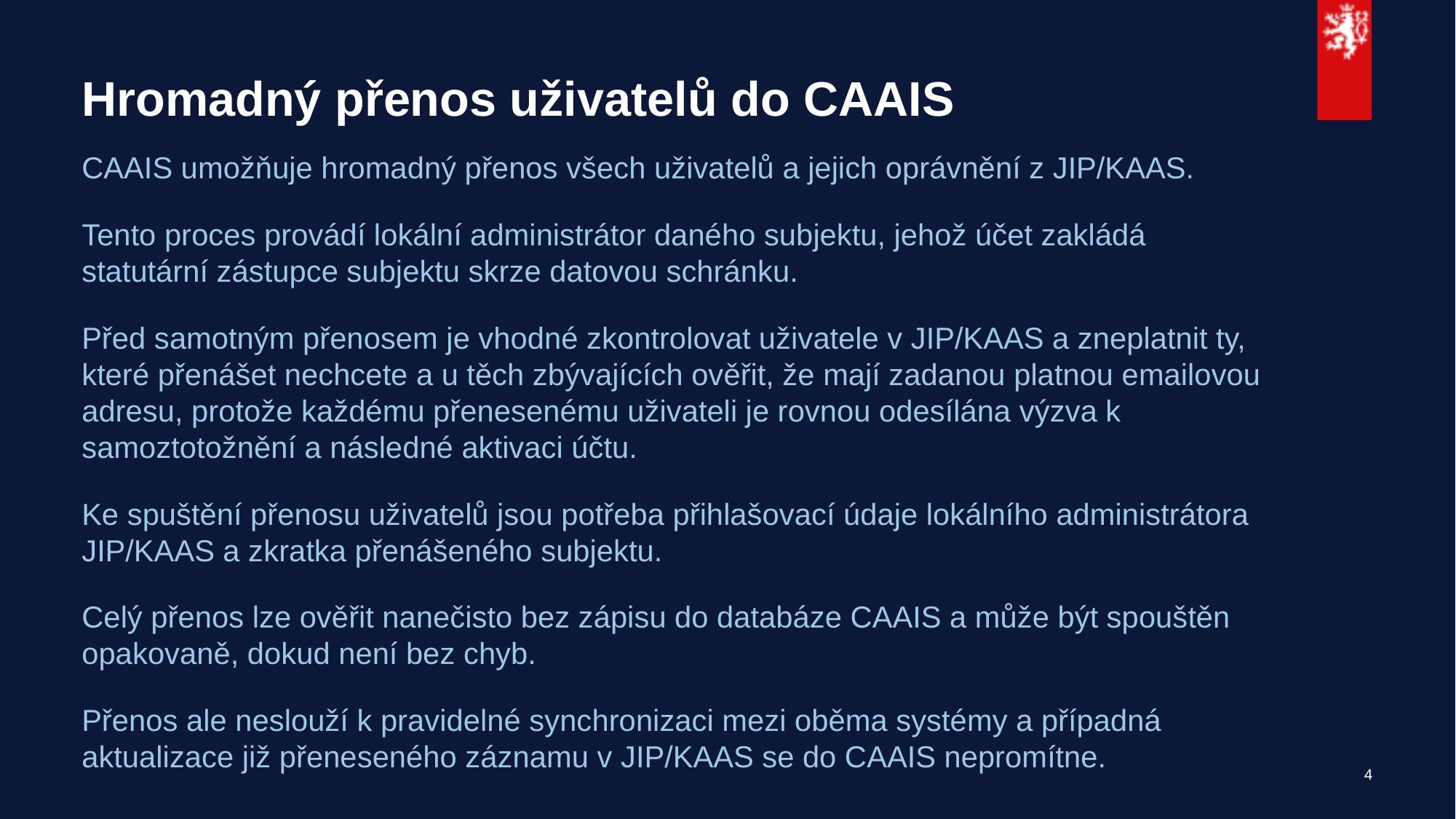

# Hromadný přenos uživatelů do CAAIS
CAAIS umožňuje hromadný přenos všech uživatelů a jejich oprávnění z JIP/KAAS.
Tento proces provádí lokální administrátor daného subjektu, jehož účet zakládá statutární zástupce subjektu skrze datovou schránku.
Před samotným přenosem je vhodné zkontrolovat uživatele v JIP/KAAS a zneplatnit ty, které přenášet nechcete a u těch zbývajících ověřit, že mají zadanou platnou emailovou adresu, protože každému přenesenému uživateli je rovnou odesílána výzva k samoztotožnění a následné aktivaci účtu.
Ke spuštění přenosu uživatelů jsou potřeba přihlašovací údaje lokálního administrátora JIP/KAAS a zkratka přenášeného subjektu.
Celý přenos lze ověřit nanečisto bez zápisu do databáze CAAIS a může být spouštěn opakovaně, dokud není bez chyb.
Přenos ale neslouží k pravidelné synchronizaci mezi oběma systémy a případná aktualizace již přeneseného záznamu v JIP/KAAS se do CAAIS nepromítne.

4